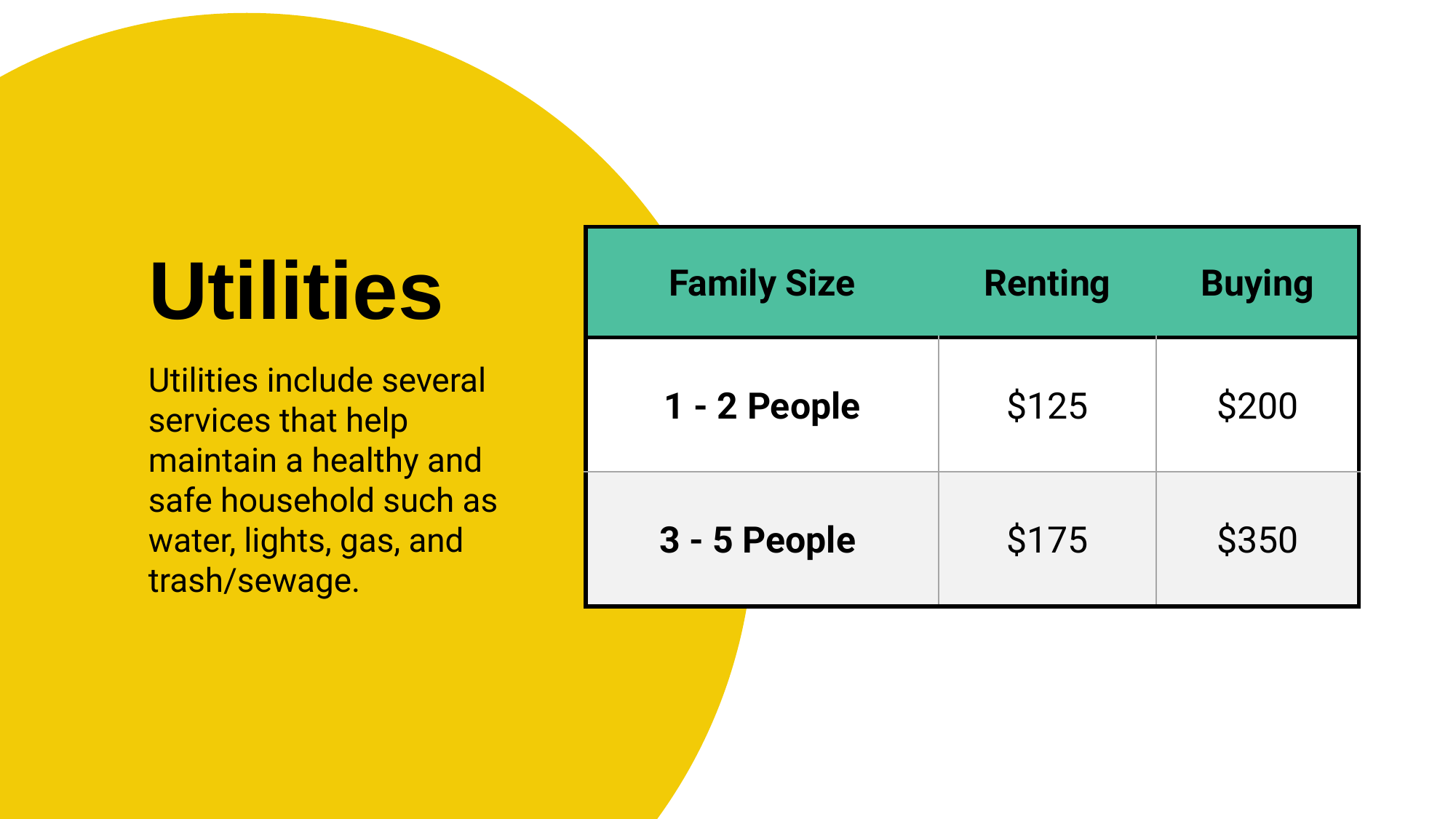

Utilities
| Family Size | Renting | Buying |
| --- | --- | --- |
| 1 - 2 People | $125 | $200 |
| 3 - 5 People | $175 | $350 |
Utilities include several services that help maintain a healthy and safe household such as water, lights, gas, and trash/sewage.